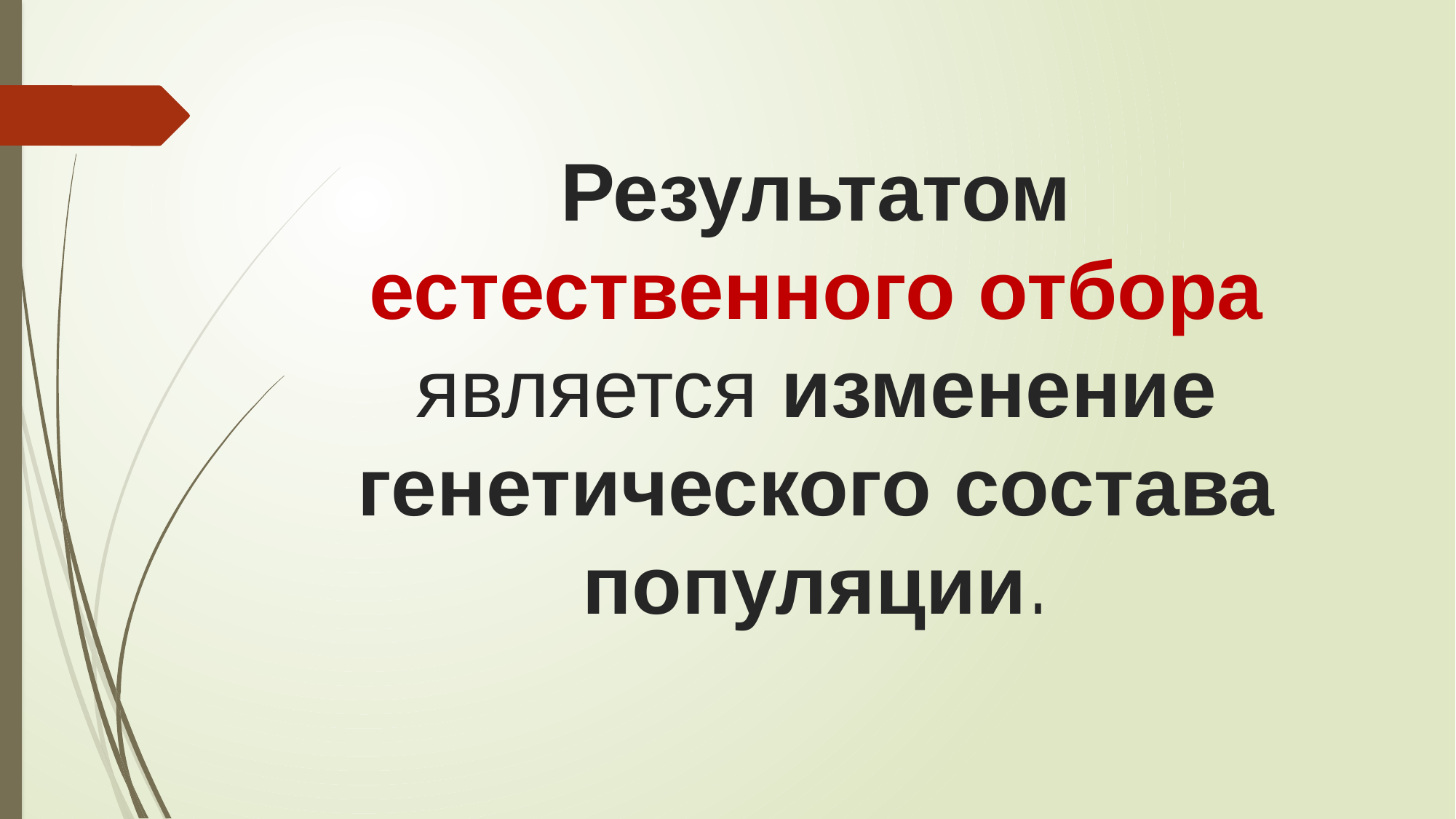

# Результатом естественного отбора является изменение генетического состава популяции.